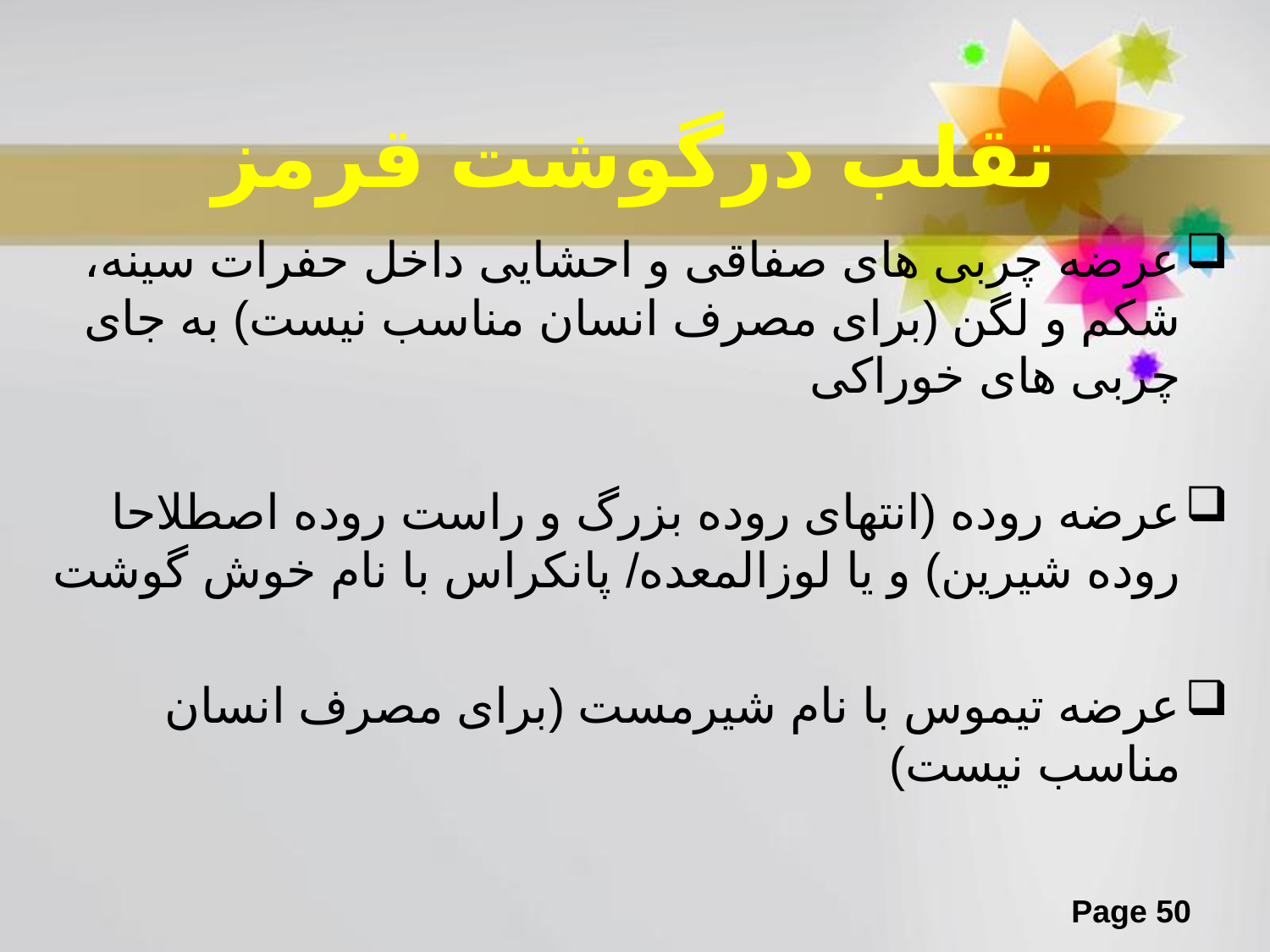

تقلب درگوشت قرمز
عرضه چربی های صفاقی و احشایی داخل حفرات سینه، شکم و لگن (برای مصرف انسان مناسب نیست) به جای چربی های خوراکی

عرضه روده (انتهای روده بزرگ و راست روده اصطلاحا روده شیرین) و یا لوزالمعده/ پانکراس با نام خوش گوشت

عرضه تیموس با نام شیرمست (برای مصرف انسان مناسب نیست)